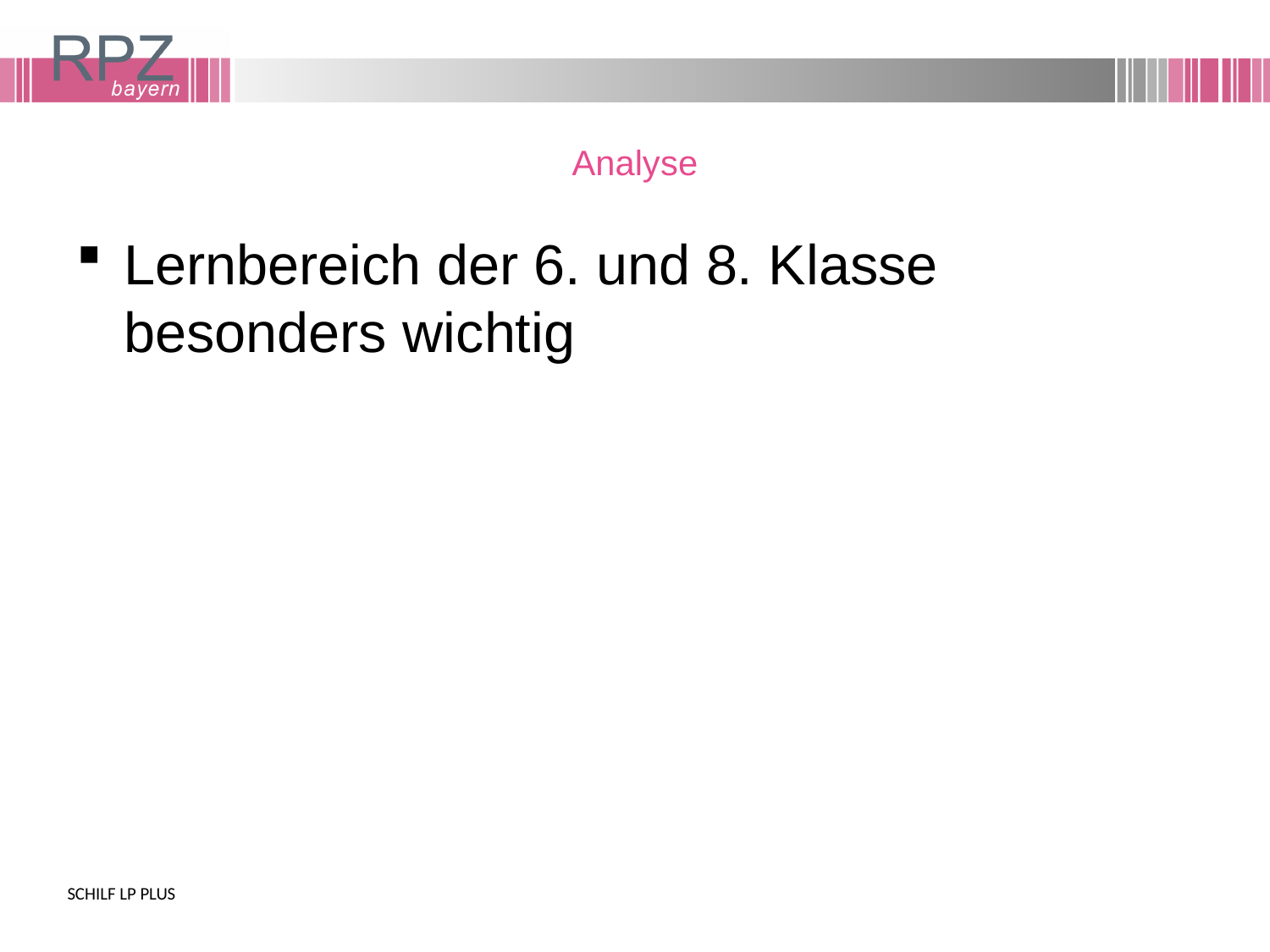

# Analyse
Lernbereich der 6. und 8. Klasse besonders wichtig